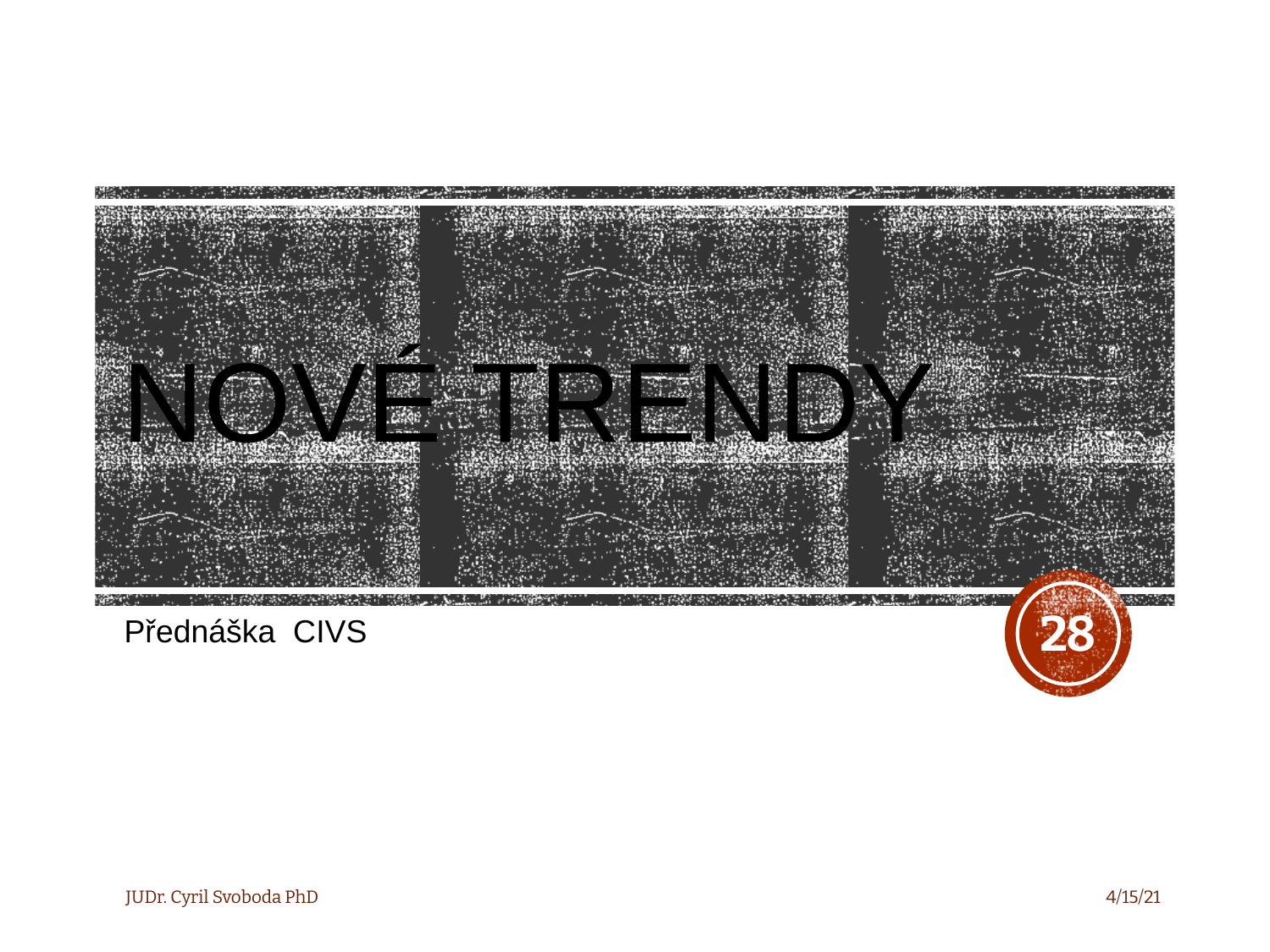

# Nové trendy
28
Přednáška  CIVS
JUDr. Cyril Svoboda PhD
4/15/21